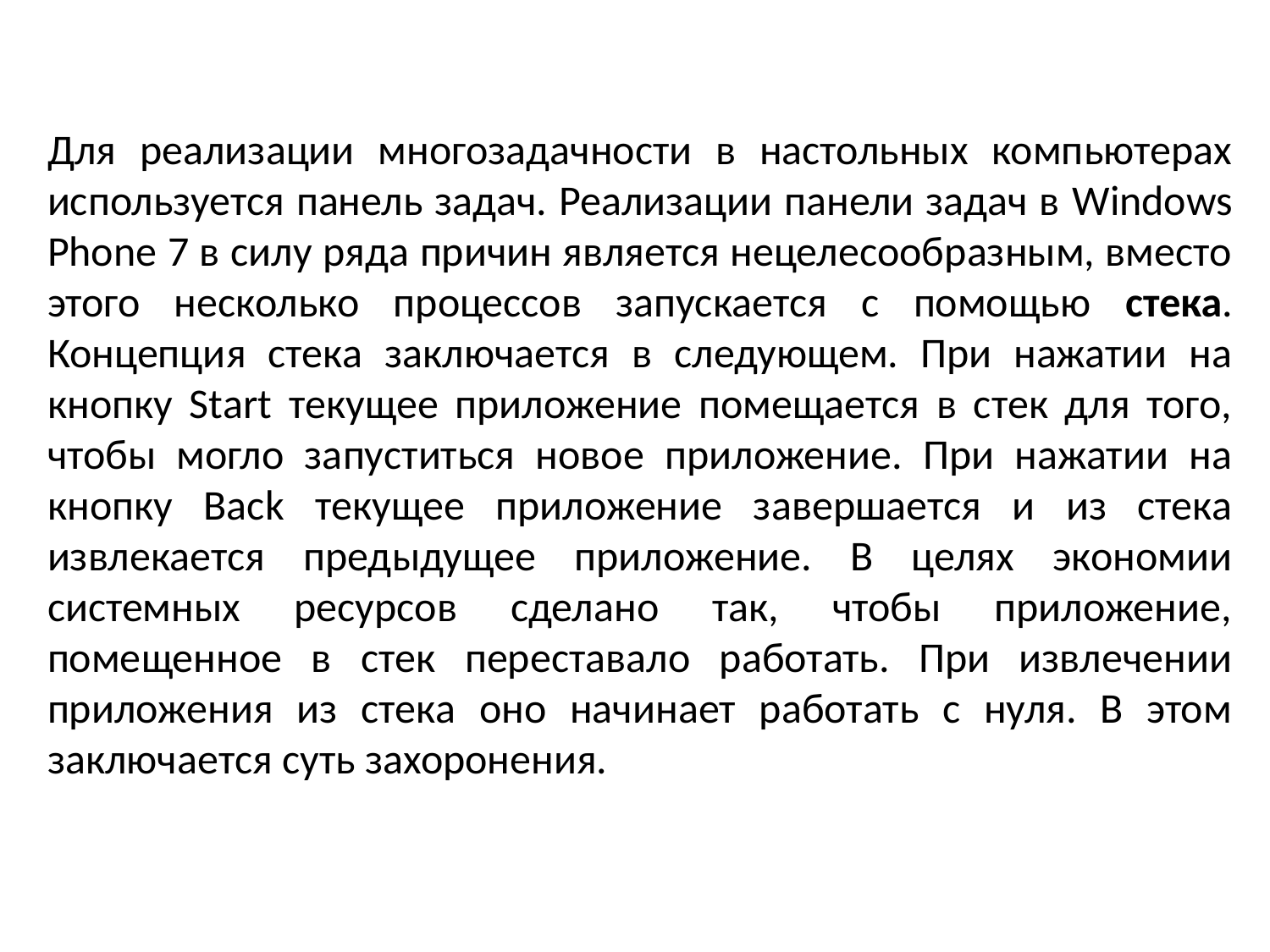

Для реализации многозадачности в настольных компьютерах используется панель задач. Реализации панели задач в Windows Phone 7 в силу ряда причин является нецелесообразным, вместо этого несколько процессов запускается с помощью стека. Концепция стека заключается в следующем. При нажатии на кнопку Start текущее приложение помещается в стек для того, чтобы могло запуститься новое приложение. При нажатии на кнопку Back текущее приложение завершается и из стека извлекается предыдущее приложение. В целях экономии системных ресурсов сделано так, чтобы приложение, помещенное в стек переставало работать. При извлечении приложения из стека оно начинает работать с нуля. В этом заключается суть захоронения.